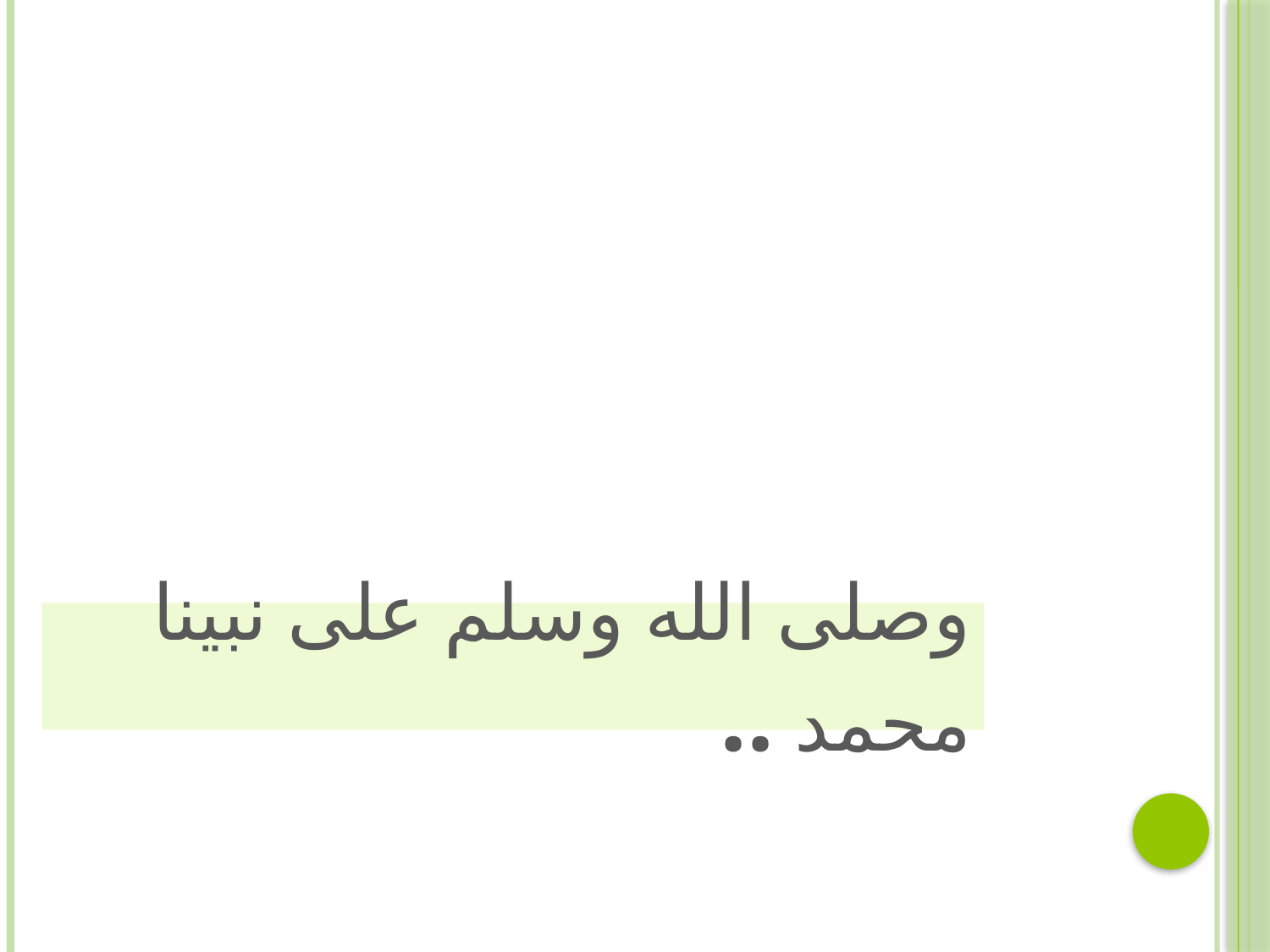

وصلى الله وسلم على نبينا محمد ..